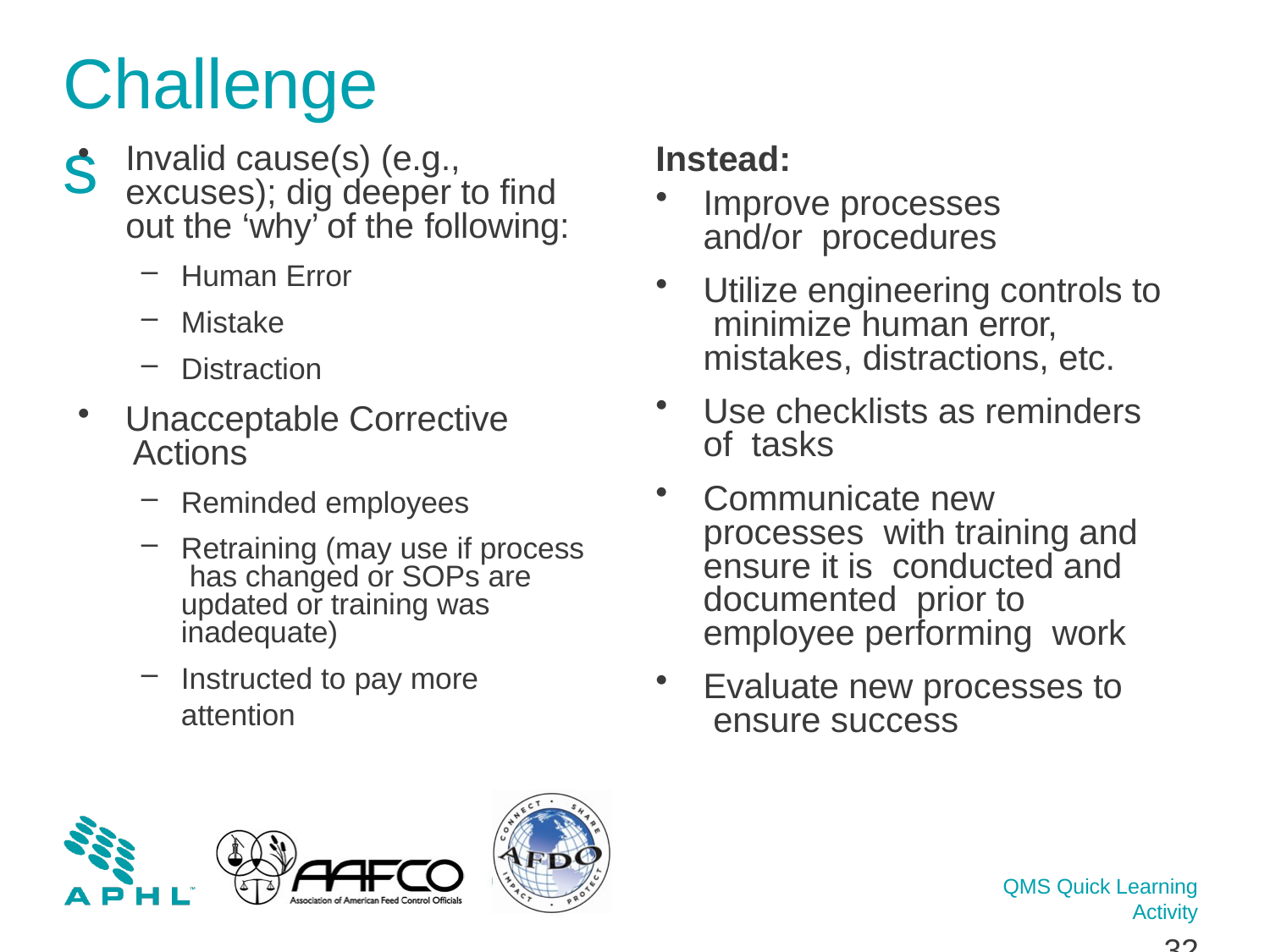

# Challenges
Invalid cause(s) (e.g.,  excuses); dig deeper to find  out the ‘why’ of the following:
Human Error
Mistake
Distraction
Unacceptable Corrective  Actions
Reminded employees
Retraining (may use if process  has changed or SOPs are  updated or training was  inadequate)
Instructed to pay more attention
Instead:
Improve processes and/or  procedures
Utilize engineering controls to  minimize human error,  mistakes, distractions, etc.
Use checklists as reminders of  tasks
Communicate new processes  with training and ensure it is  conducted and documented  prior to employee performing  work
Evaluate new processes to  ensure success

QMS Quick Learning Activity
32